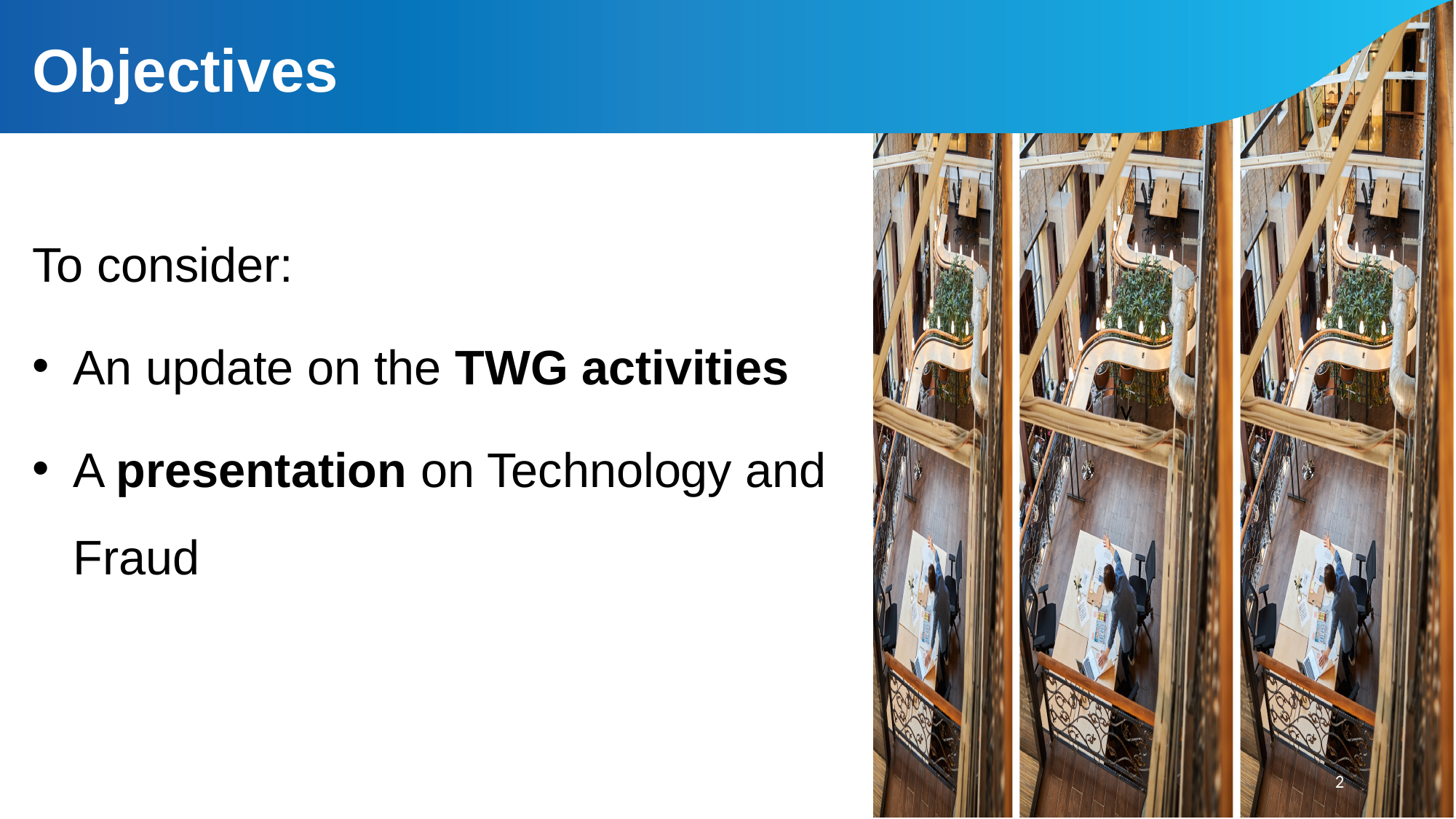

# Objectives
To consider:
An update on the TWG activities
A presentation on Technology and Fraud
2